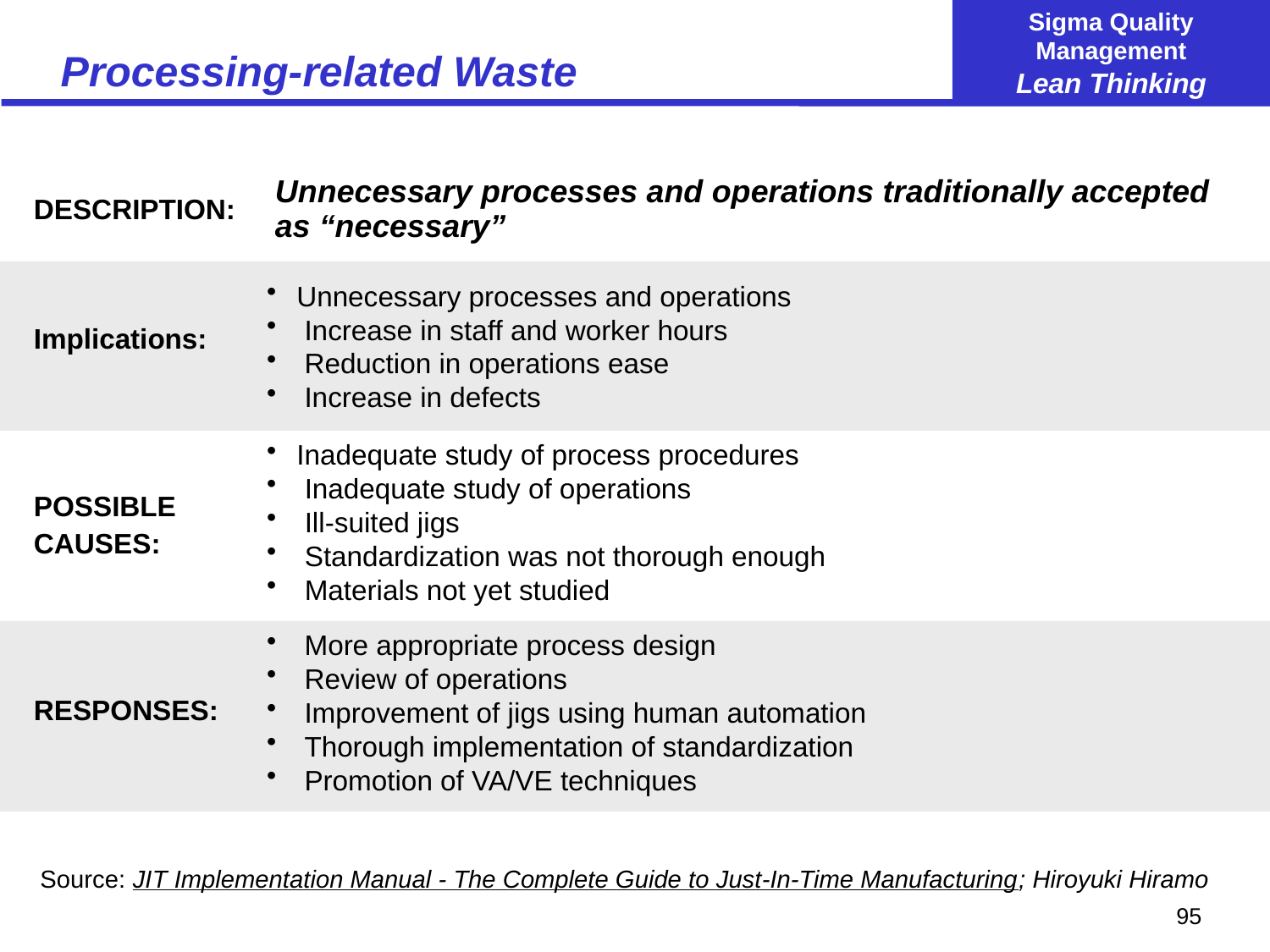

# Processing-related Waste
Unnecessary processes and operations traditionally accepted as “necessary”
DESCRIPTION:

Implications:

POSSIBLE CAUSES:

RESPONSES:

Unnecessary processes and operations
 Increase in staff and worker hours
 Reduction in operations ease
 Increase in defects
Inadequate study of process procedures
 Inadequate study of operations
 Ill-suited jigs
 Standardization was not thorough enough
 Materials not yet studied

 More appropriate process design
 Review of operations
 Improvement of jigs using human automation
 Thorough implementation of standardization
 Promotion of VA/VE techniques
Source: JIT Implementation Manual - The Complete Guide to Just-In-Time Manufacturing; Hiroyuki Hiramo